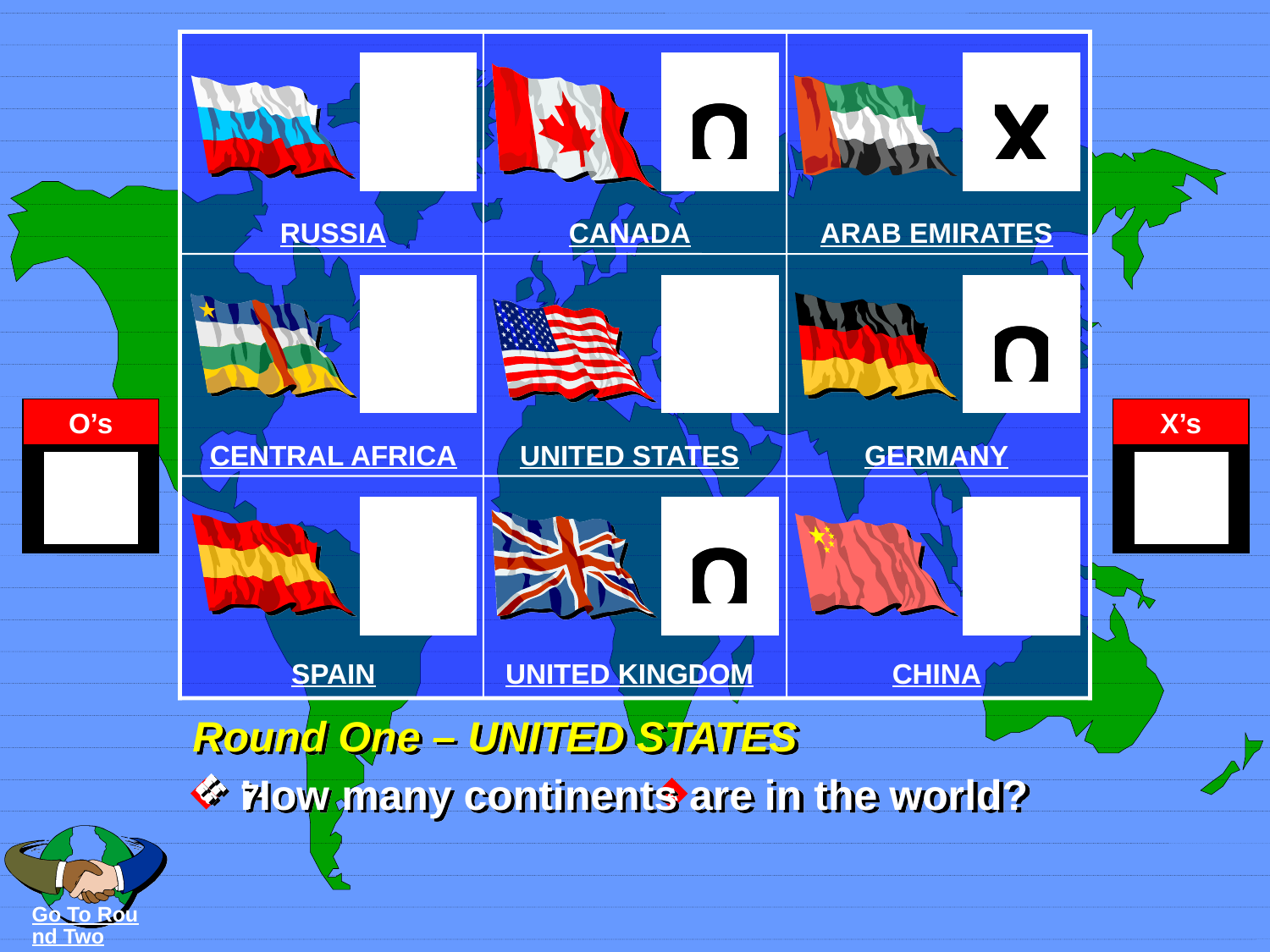

RUSSIA
CANADA
ARAB EMIRATES
CENTRAL AFRICA
UNITED STATES
GERMANY
SPAIN
UNITED KINGDOM
CHINA
# Round One – UNITED STATES
How many continents are in the world?
7
Go To Round Two